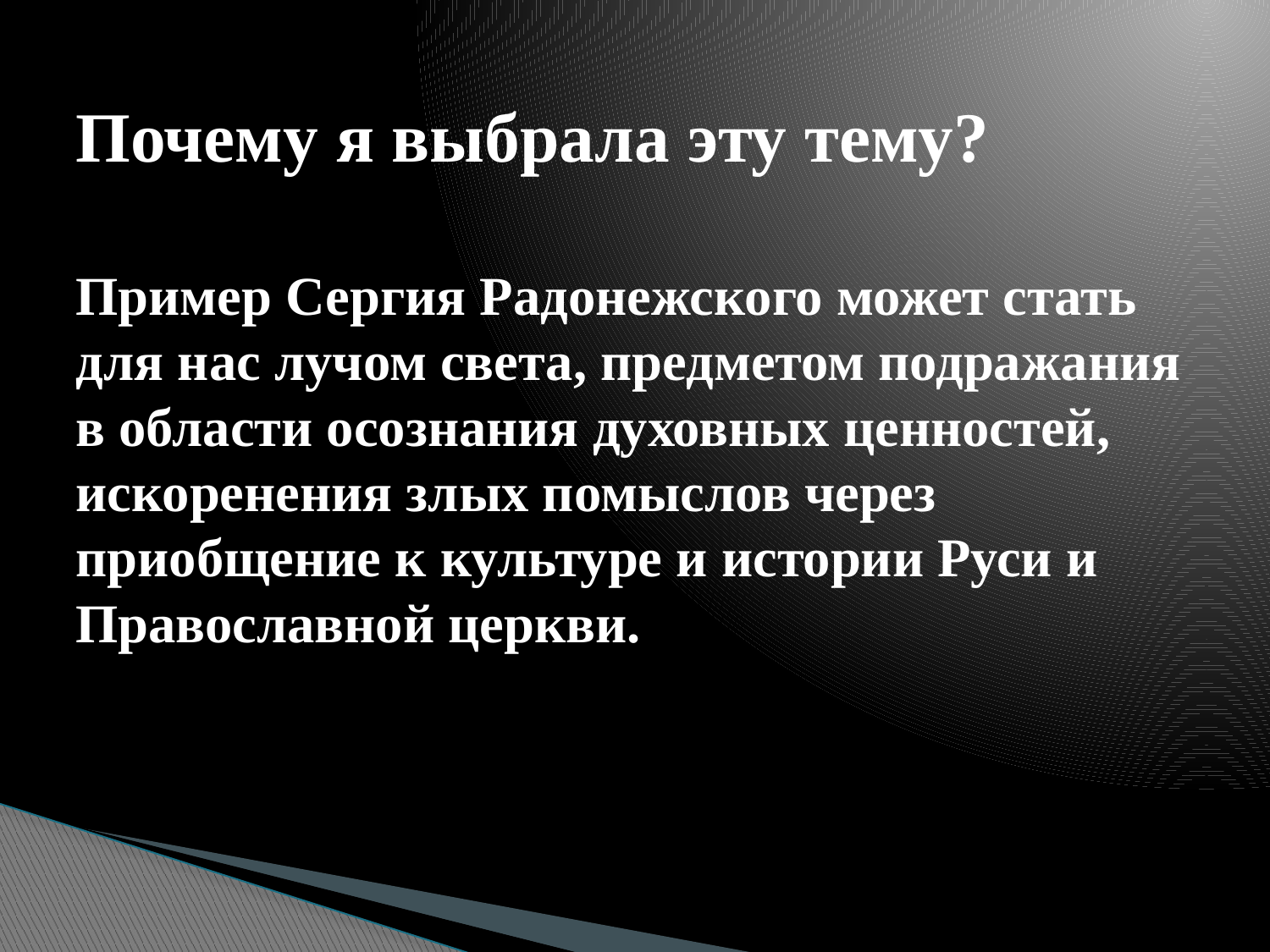

# Почему я выбрала эту тему? Пример Сергия Радонежского может стать для нас лучом света, предметом подражания в области осознания духовных ценностей, искоренения злых помыслов через приобщение к культуре и истории Руси и Православной церкви.